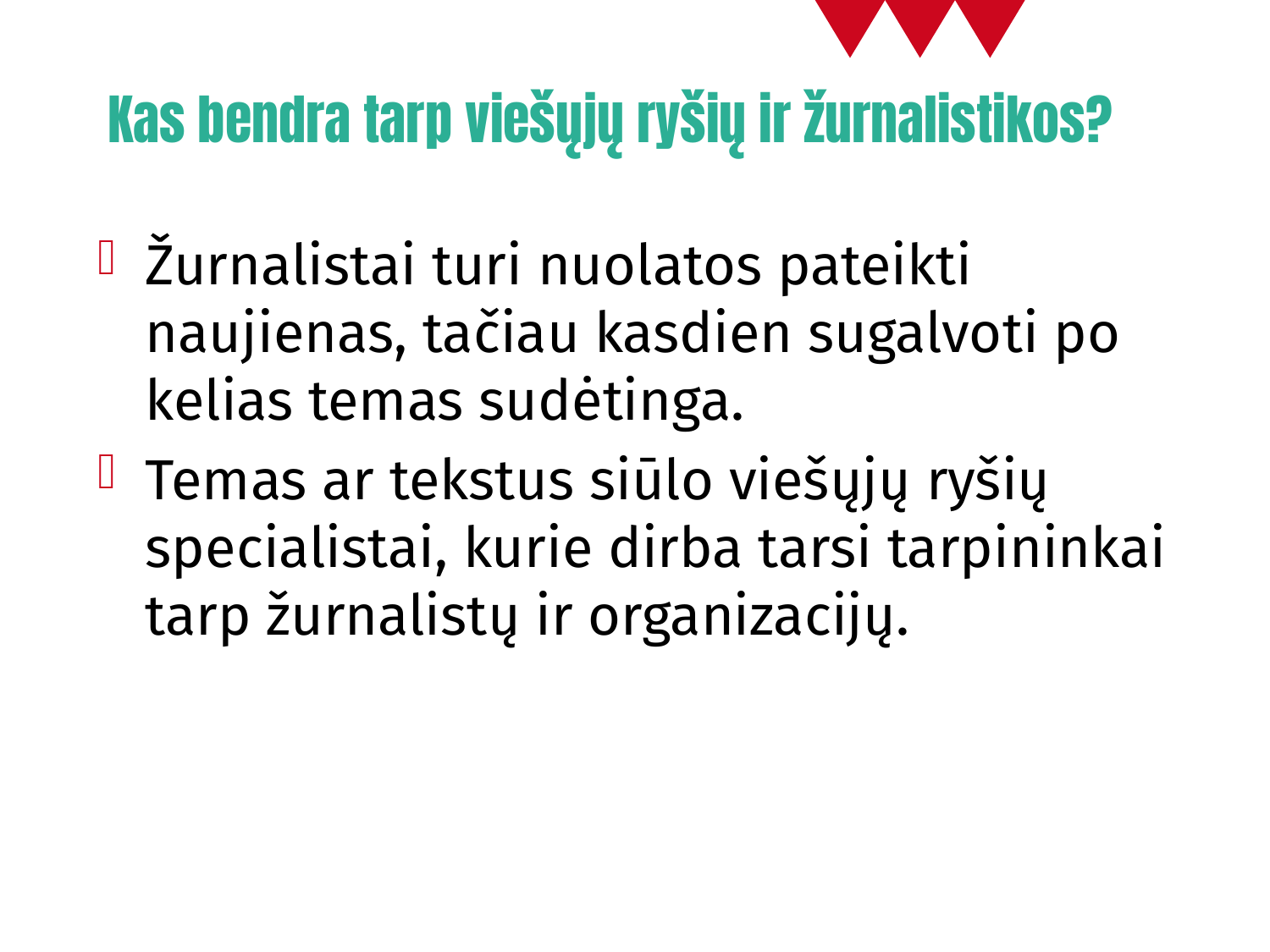

# Kas bendra tarp viešųjų ryšių ir žurnalistikos?
Žurnalistai turi nuolatos pateikti naujienas, tačiau kasdien sugalvoti po kelias temas sudėtinga.
Temas ar tekstus siūlo viešųjų ryšių specialistai, kurie dirba tarsi tarpininkai tarp žurnalistų ir organizacijų.